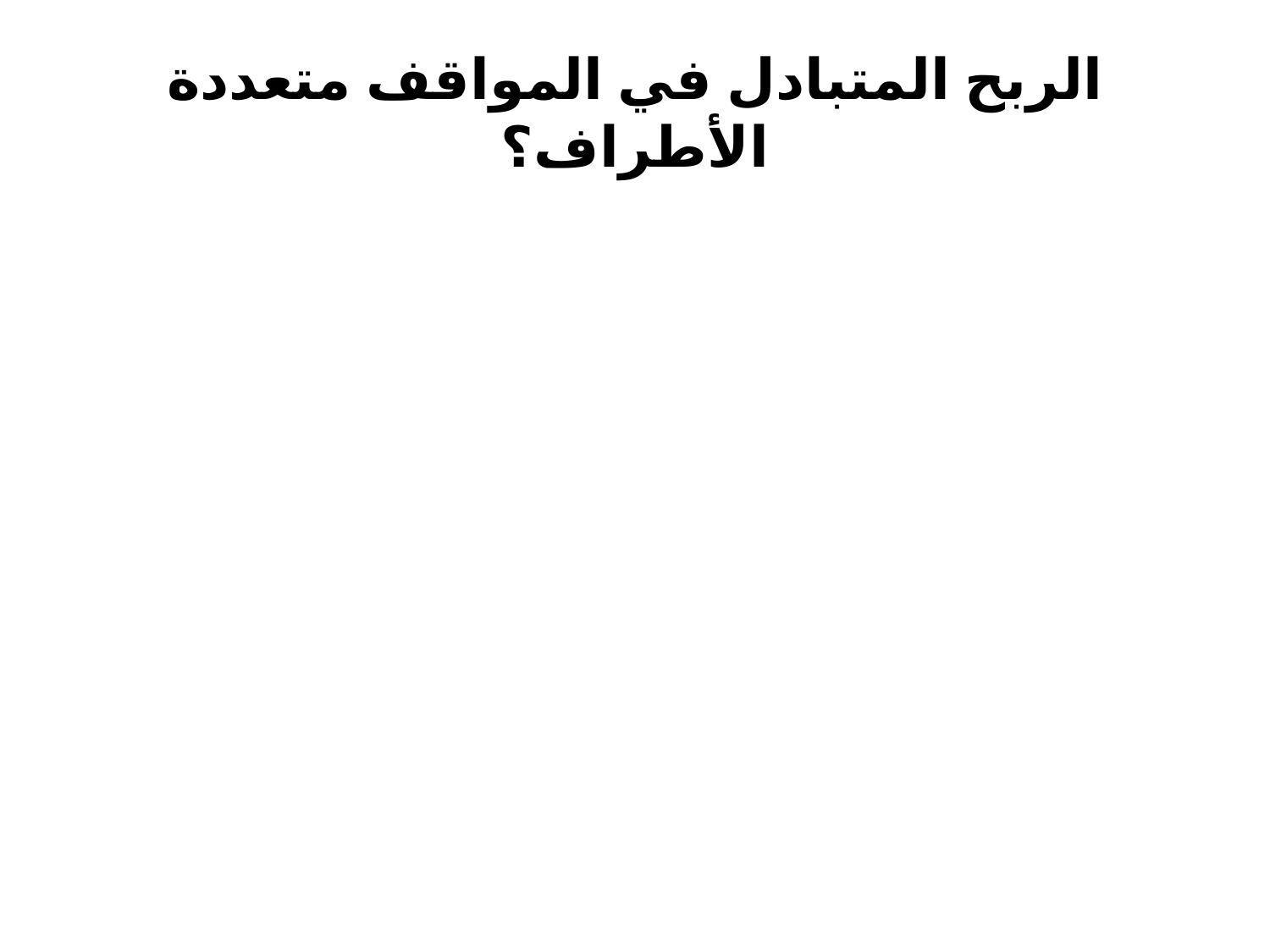

# الربح المتبادل في المواقف متعددة الأطراف؟